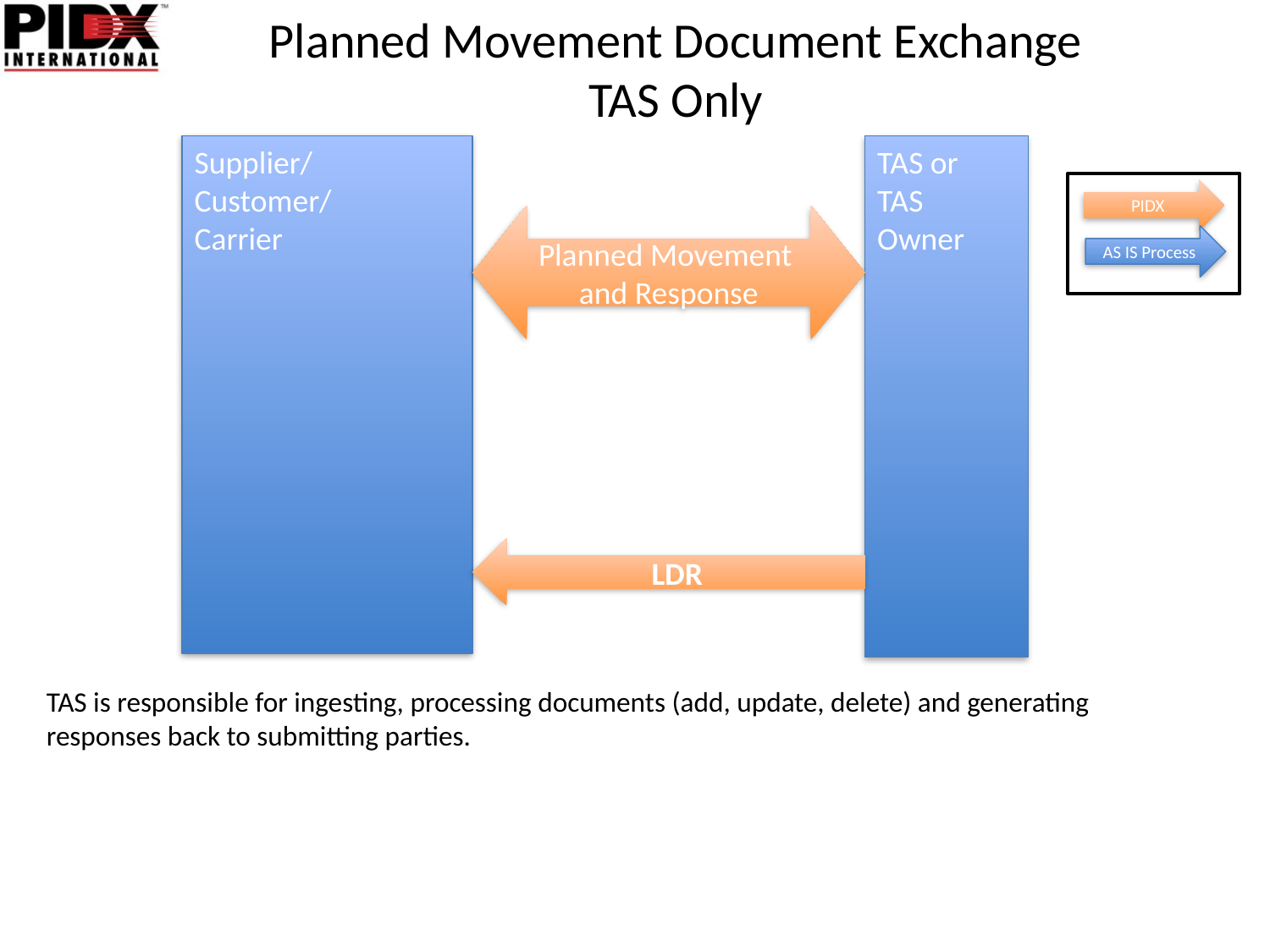

# Planned Movement Document Exchange TAS Only
Supplier/
Customer/
Carrier
TAS or
TAS Owner

PIDX
Planned Movement
and Response
AS IS Process
LDR
TAS is responsible for ingesting, processing documents (add, update, delete) and generating responses back to submitting parties.